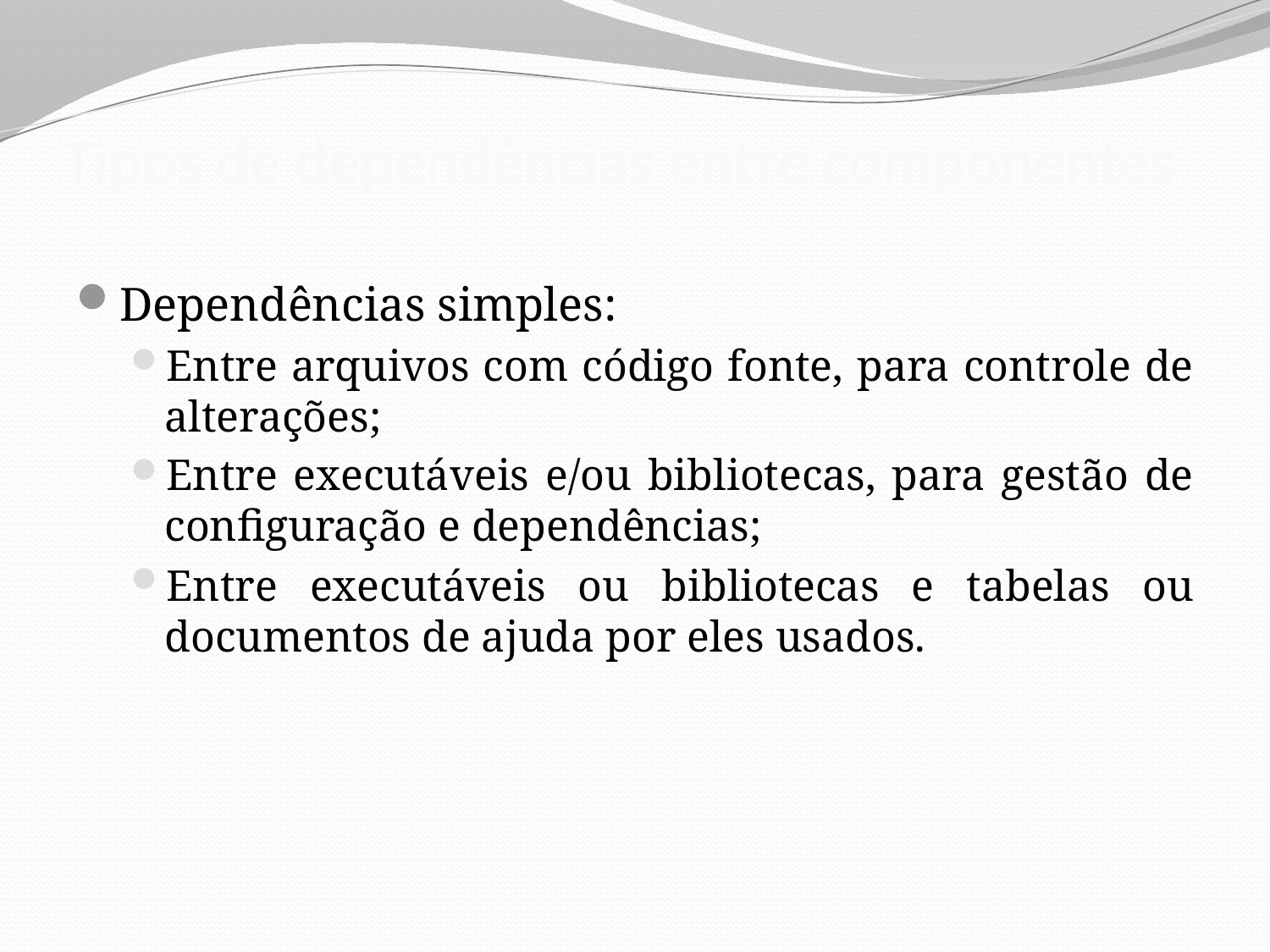

# Tipos de dependências entre componentes
Dependências simples:
Entre arquivos com código fonte, para controle de alterações;
Entre executáveis e/ou bibliotecas, para gestão de configuração e dependências;
Entre executáveis ou bibliotecas e tabelas ou documentos de ajuda por eles usados.